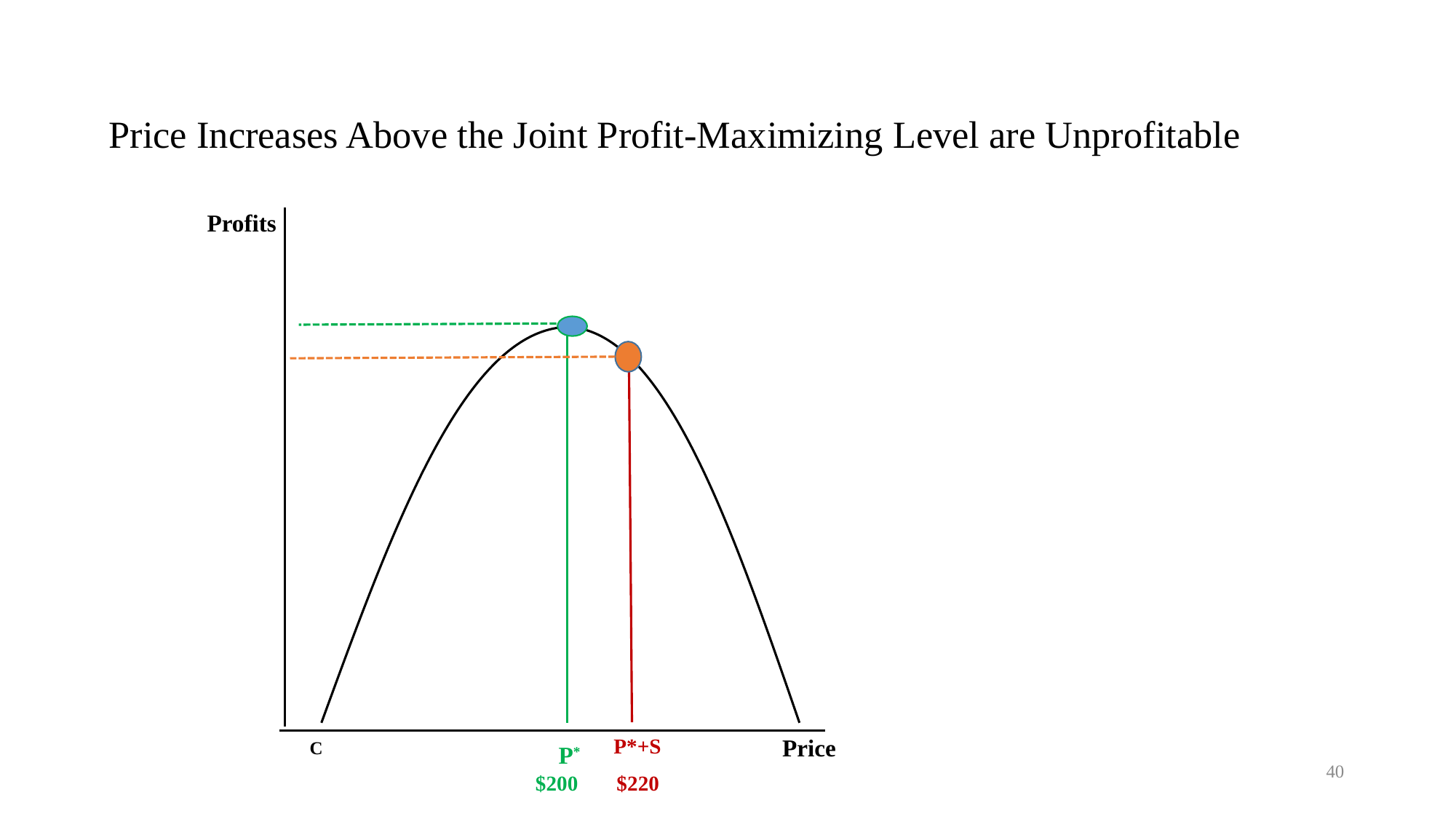

# Price Increases Above the Joint Profit-Maximizing Level are Unprofitable

Profits

Price
$200
P*
C

P*+S
40
$220